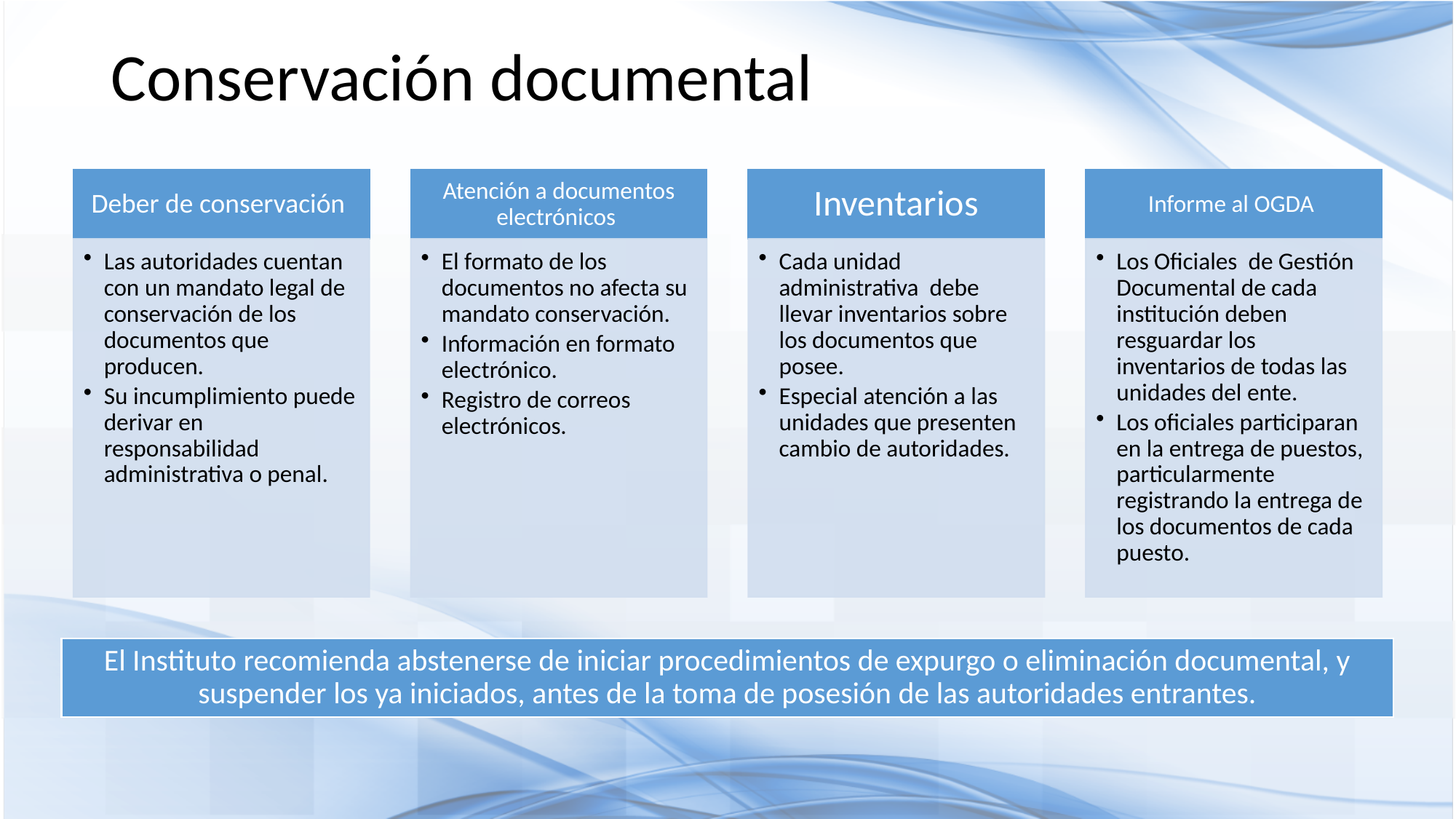

Conservación documental
Deber de conservación
Las autoridades cuentan con un mandato legal de conservación de los documentos que producen.
Su incumplimiento puede derivar en responsabilidad administrativa o penal.
Atención a documentos electrónicos
El formato de los documentos no afecta su mandato conservación.
Información en formato electrónico.
Registro de correos electrónicos.
Inventarios
Cada unidad administrativa  debe llevar inventarios sobre los documentos que posee.
Especial atención a las unidades que presenten cambio de autoridades.
Informe al OGDA
Los Oficiales  de Gestión Documental de cada institución deben resguardar los inventarios de todas las unidades del ente.
Los oficiales participaran en la entrega de puestos, particularmente registrando la entrega de los documentos de cada puesto.
El Instituto recomienda abstenerse de iniciar procedimientos de expurgo o eliminación documental, y suspender los ya iniciados, antes de la toma de posesión de las autoridades entrantes.